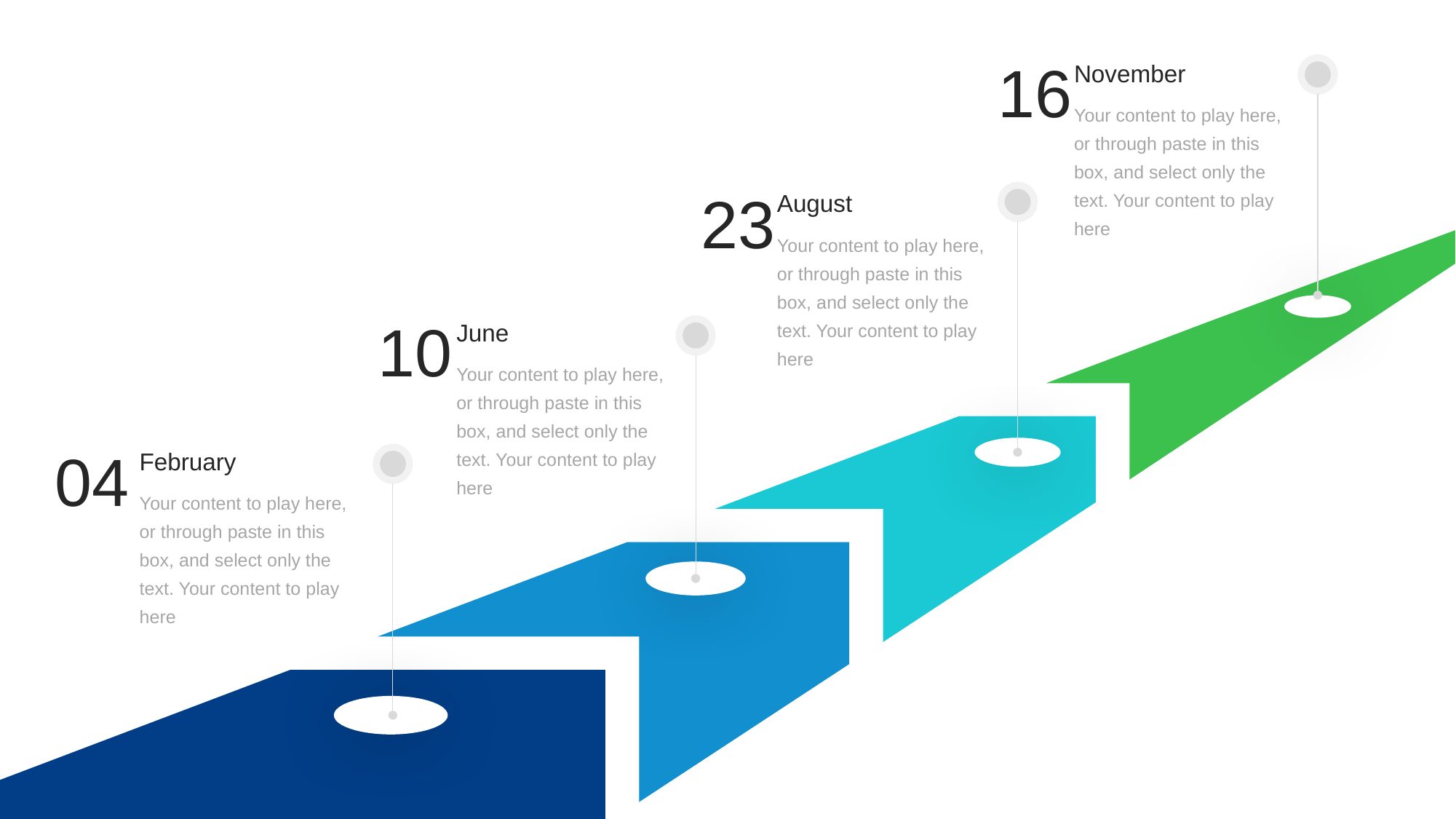

16

November

Your content to play here, or through paste in this box, and select only the text. Your content to play here
23

August

Your content to play here, or through paste in this box, and select only the text. Your content to play here

10

June

Your content to play here, or through paste in this box, and select only the text. Your content to play here

04

February

Your content to play here, or through paste in this box, and select only the text. Your content to play here